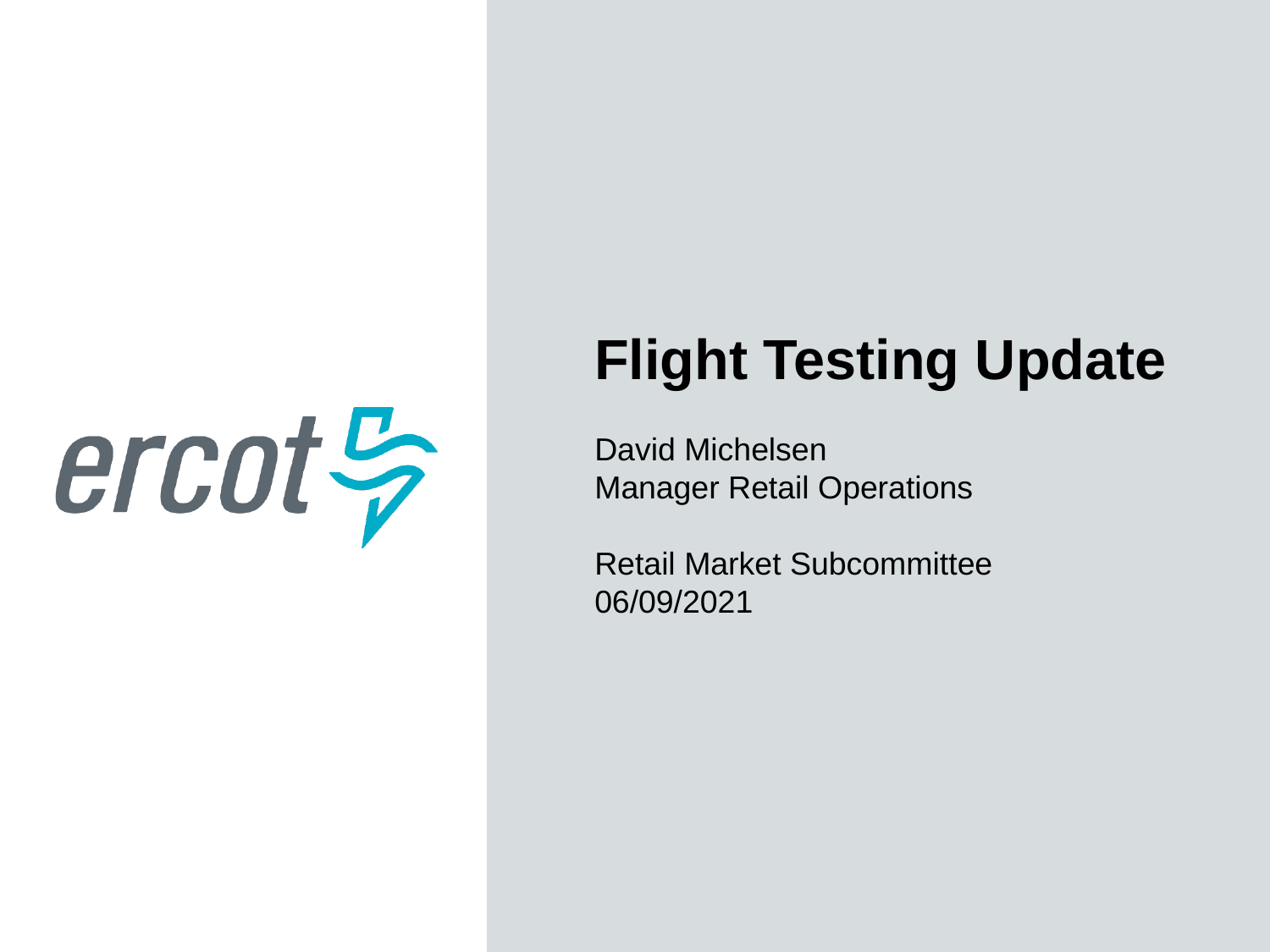

Flight Testing Update

David Michelsen
Manager Retail Operations

Retail Market Subcommittee
06/09/2021